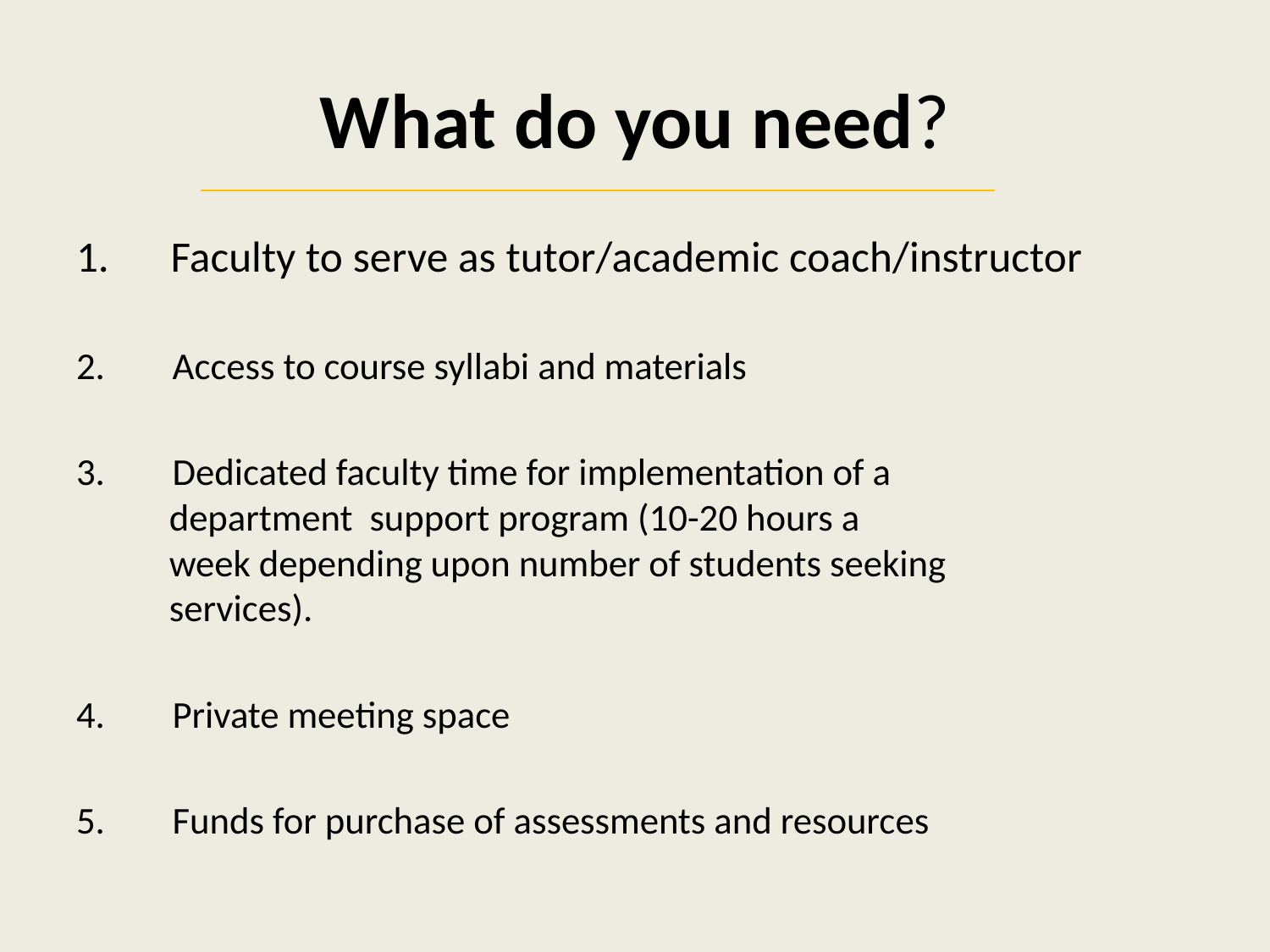

# What do you need?
   Faculty to serve as tutor/academic coach/instructor

2.        Access to course syllabi and materials

3.        Dedicated faculty time for implementation of a
           department  support program (10-20 hours a
           week depending upon number of students seeking
           services).

4.        Private meeting space

5.        Funds for purchase of assessments and resources